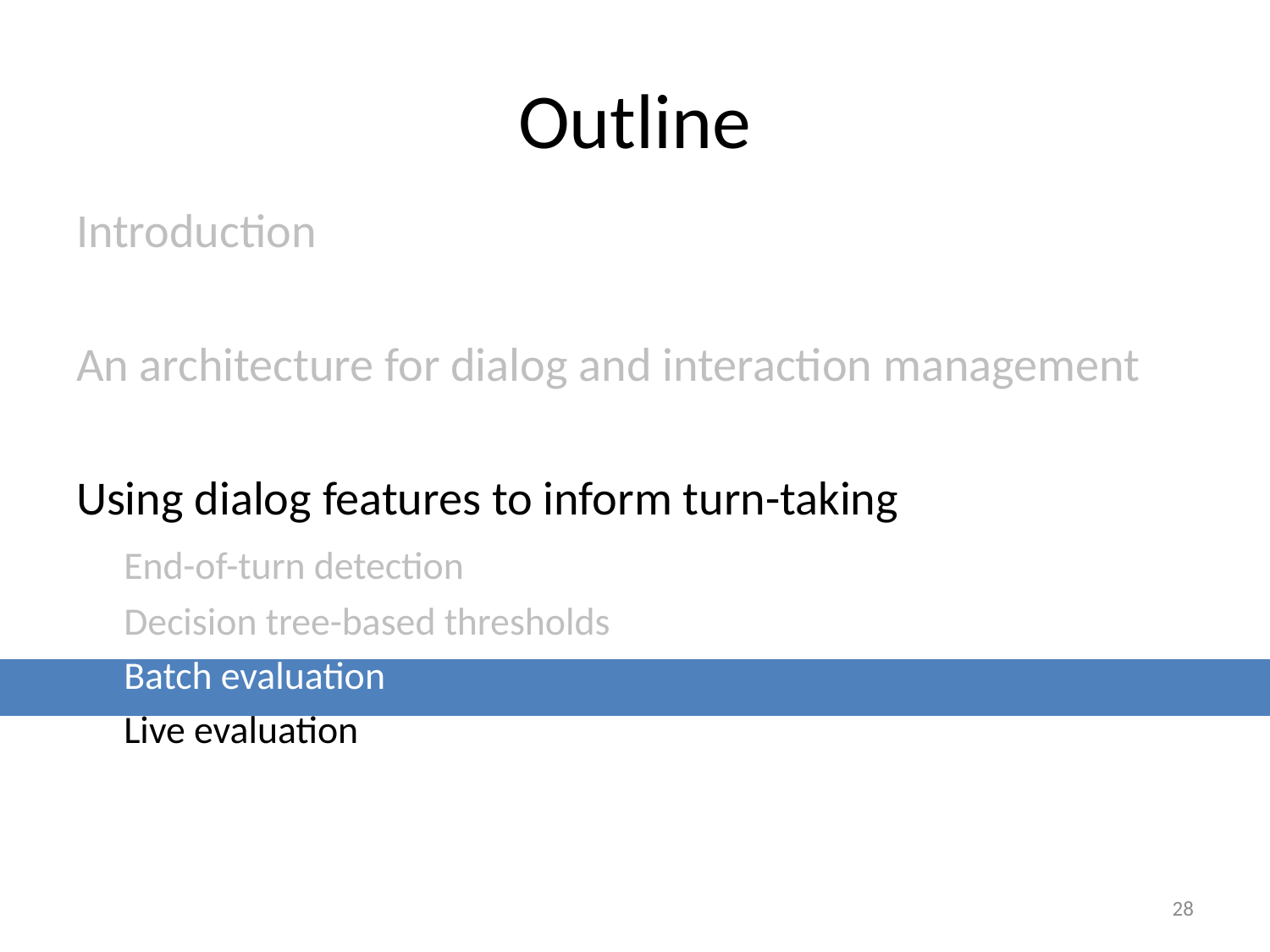

# Outline
Introduction

An architecture for dialog and interaction management

Using dialog features to inform turn-taking
	End-of-turn detection
	Decision tree-based thresholds
	Batch evaluation
	Live evaluation

28